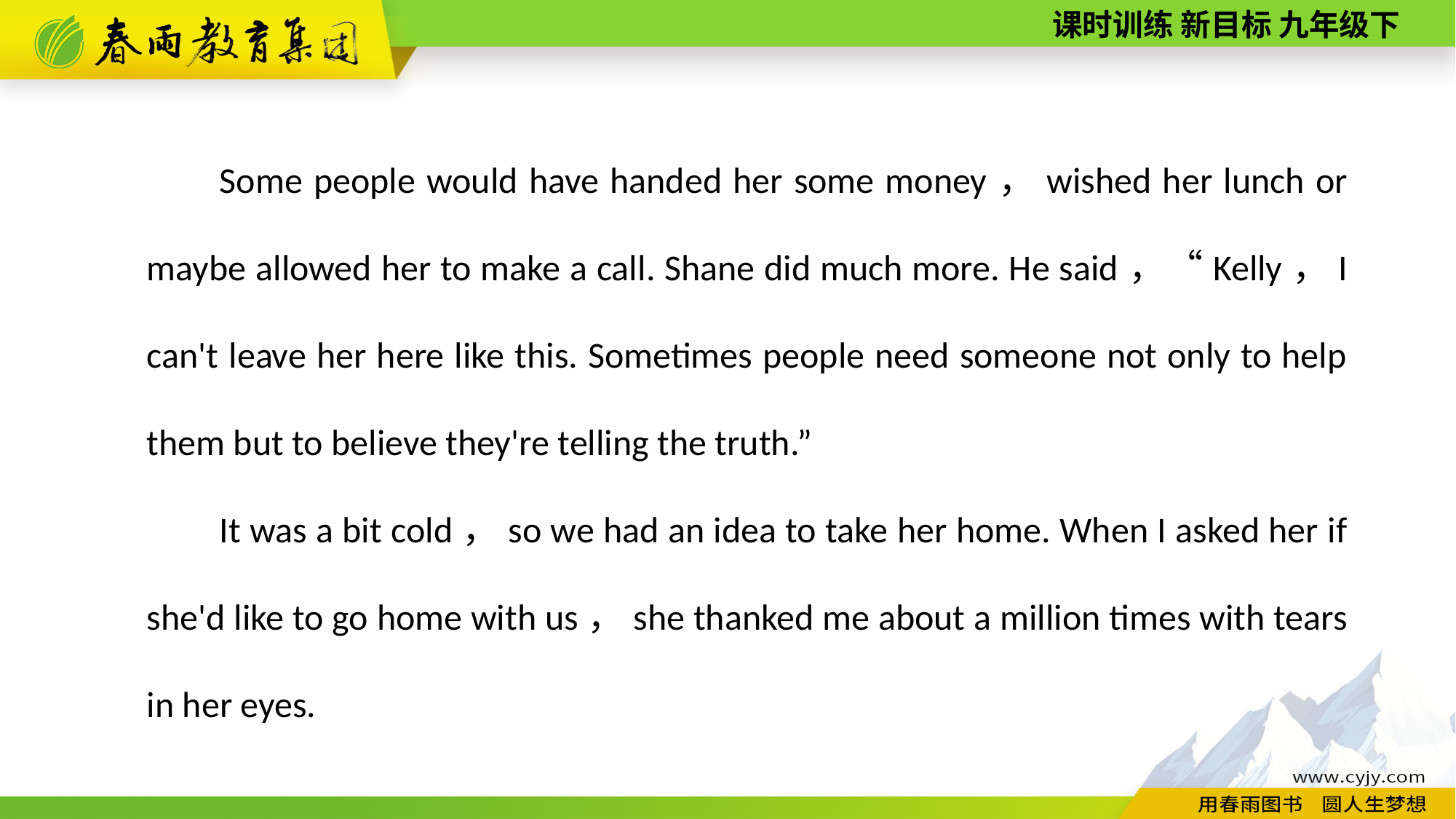

Some people would have handed her some money，wished her lunch or maybe allowed her to make a call. Shane did much more. He said，“Kelly，I can't leave her here like this. Sometimes people need someone not only to help them but to believe they're telling the truth.”
It was a bit cold，so we had an idea to take her home. When I asked her if she'd like to go home with us，she thanked me about a million times with tears in her eyes.